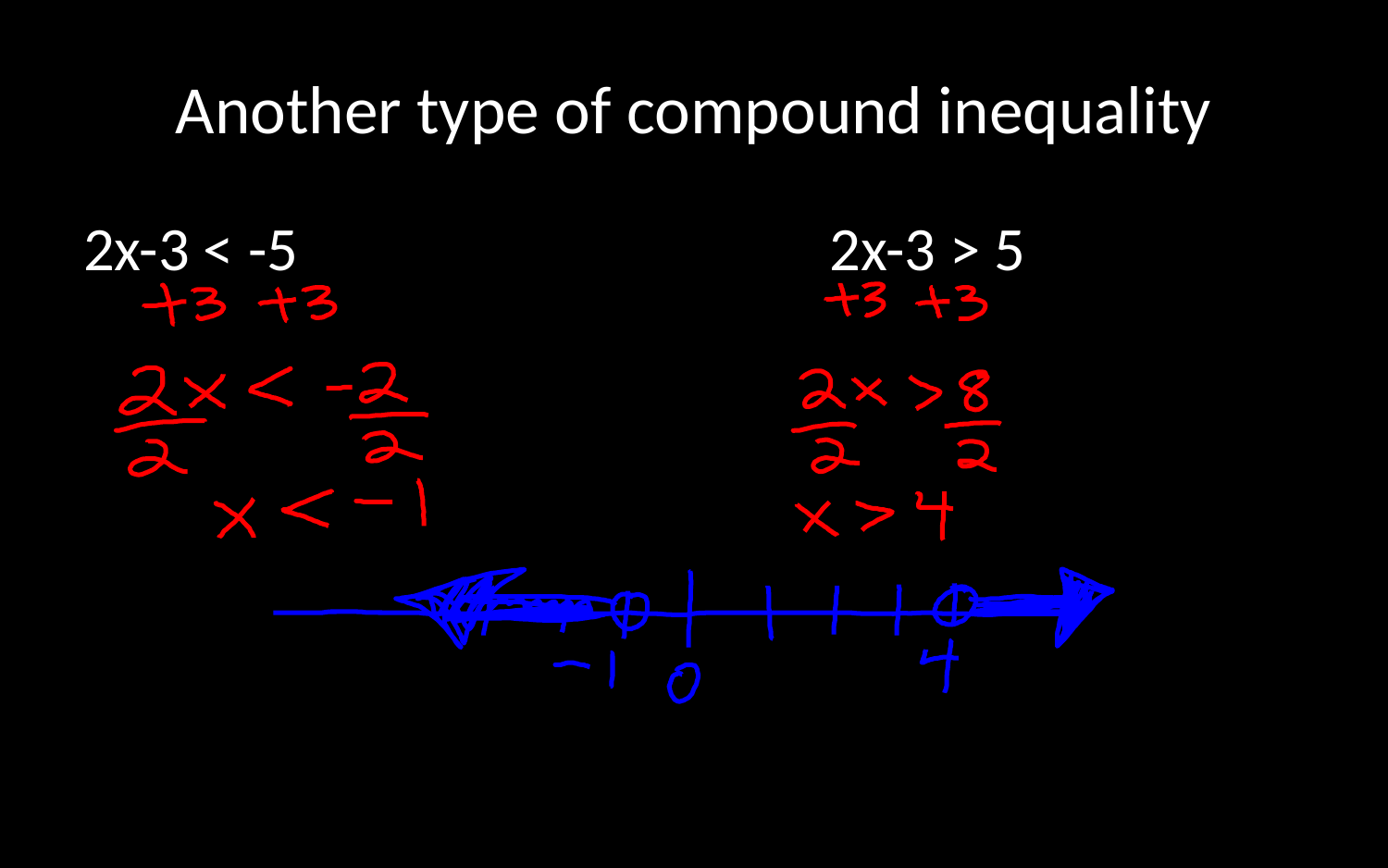

# Another type of compound inequality
2x-3 < -5				2x-3 > 5